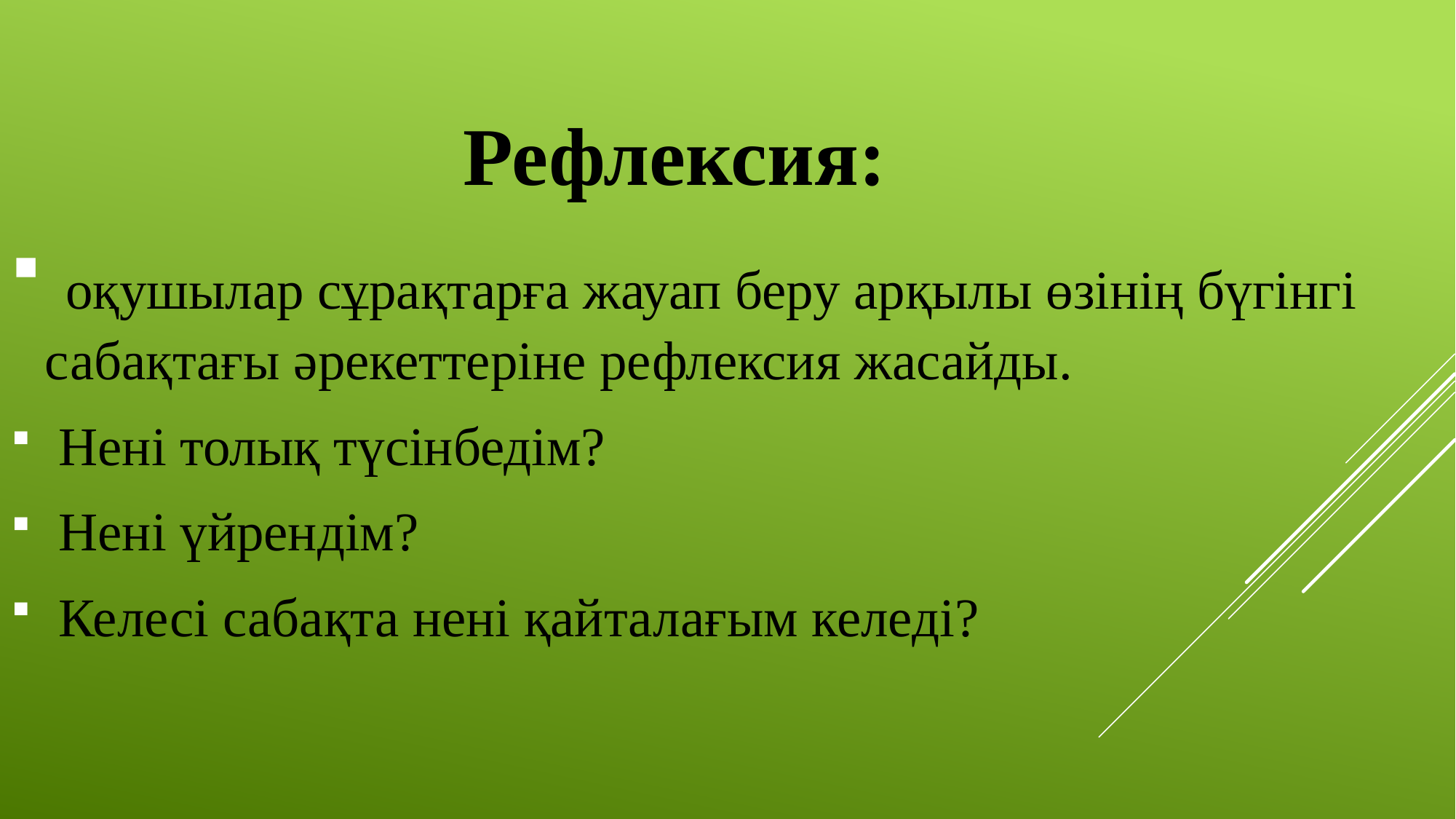

Рефлексия:
 оқушылар сұрақтарға жауап беру арқылы өзінің бүгінгі сабақтағы әрекеттеріне рефлексия жасайды.
 Нені толық түсінбедім?
 Нені үйрендім?
 Келесі сабақта нені қайталағым келеді?